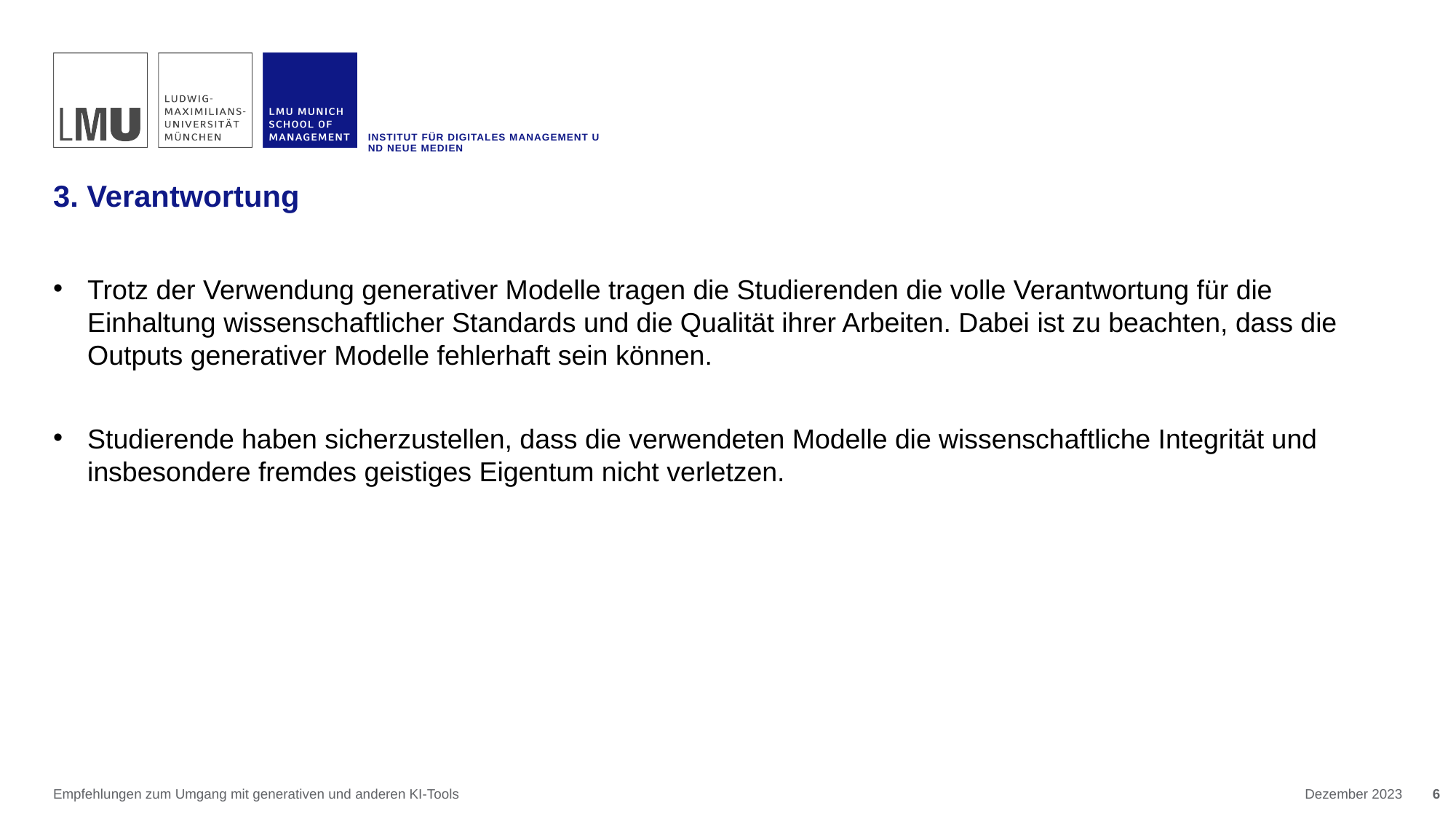

Institut für Digitales Management und Neue Medien
# 3. Verantwortung
Trotz der Verwendung generativer Modelle tragen die Studierenden die volle Verantwortung für die Einhaltung wissenschaftlicher Standards und die Qualität ihrer Arbeiten. Dabei ist zu beachten, dass die Outputs generativer Modelle fehlerhaft sein können.

Studierende haben sicherzustellen, dass die verwendeten Modelle die wissenschaftliche Integrität und insbesondere fremdes geistiges Eigentum nicht verletzen.

Empfehlungen zum Umgang mit generativen und anderen KI-Tools
Dezember 2023
6